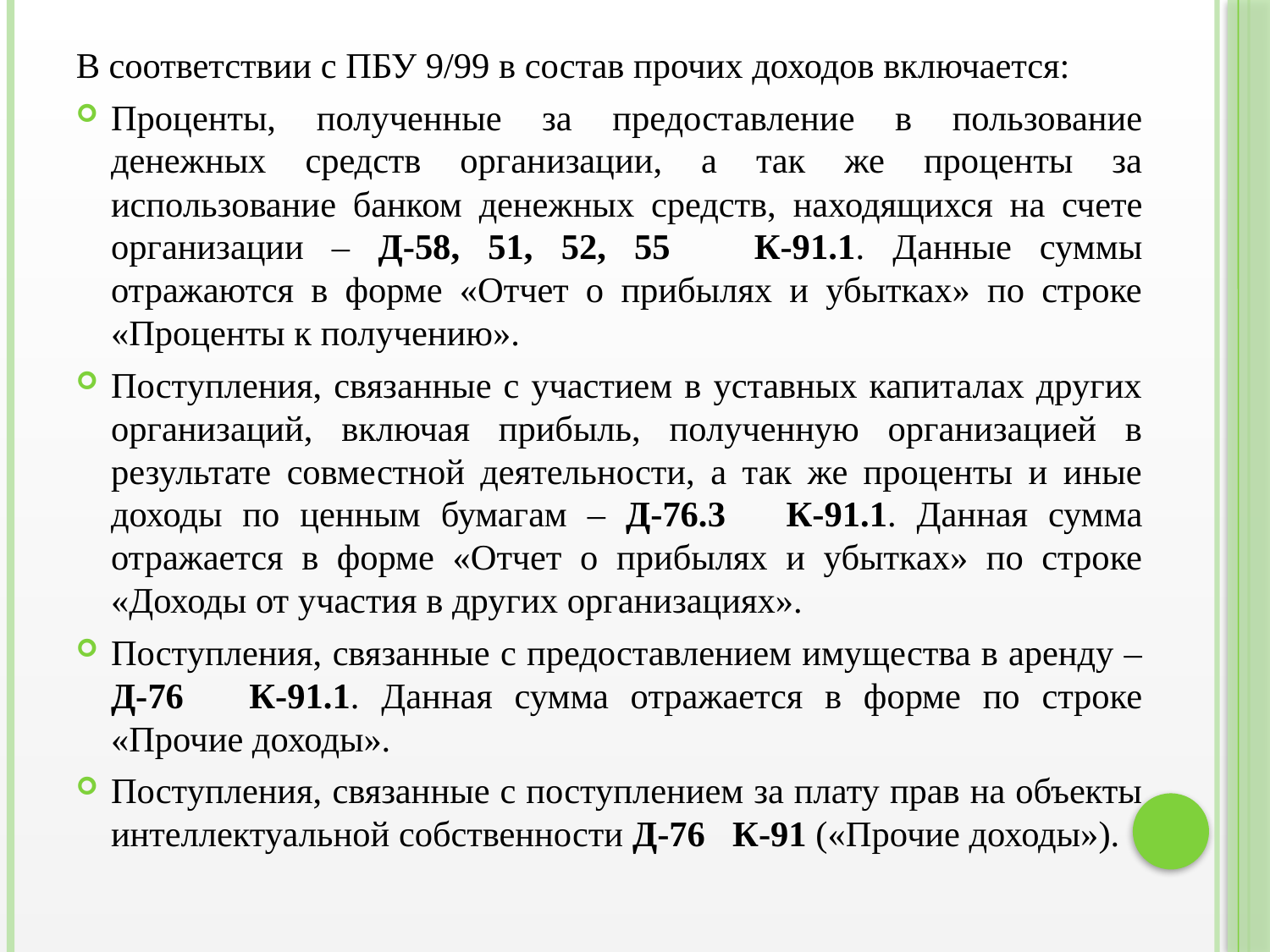

В соответствии с ПБУ 9/99 в состав прочих доходов включается:
Проценты, полученные за предоставление в пользование денежных средств организации, а так же проценты за использование банком денежных средств, находящихся на счете организации – Д-58, 51, 52, 55   К-91.1. Данные суммы отражаются в форме «Отчет о прибылях и убытках» по строке «Проценты к получению».
Поступления, связанные с участием в уставных капиталах других организаций, включая прибыль, полученную организацией в результате совместной деятельности, а так же проценты и иные доходы по ценным бумагам – Д-76.3   К-91.1. Данная сумма отражается в форме «Отчет о прибылях и убытках» по строке «Доходы от участия в других организациях».
Поступления, связанные с предоставлением имущества в аренду – Д-76   К-91.1. Данная сумма отражается в форме по строке «Прочие доходы».
Поступления, связанные с поступлением за плату прав на объекты интеллектуальной собственности Д-76   К-91 («Прочие доходы»).